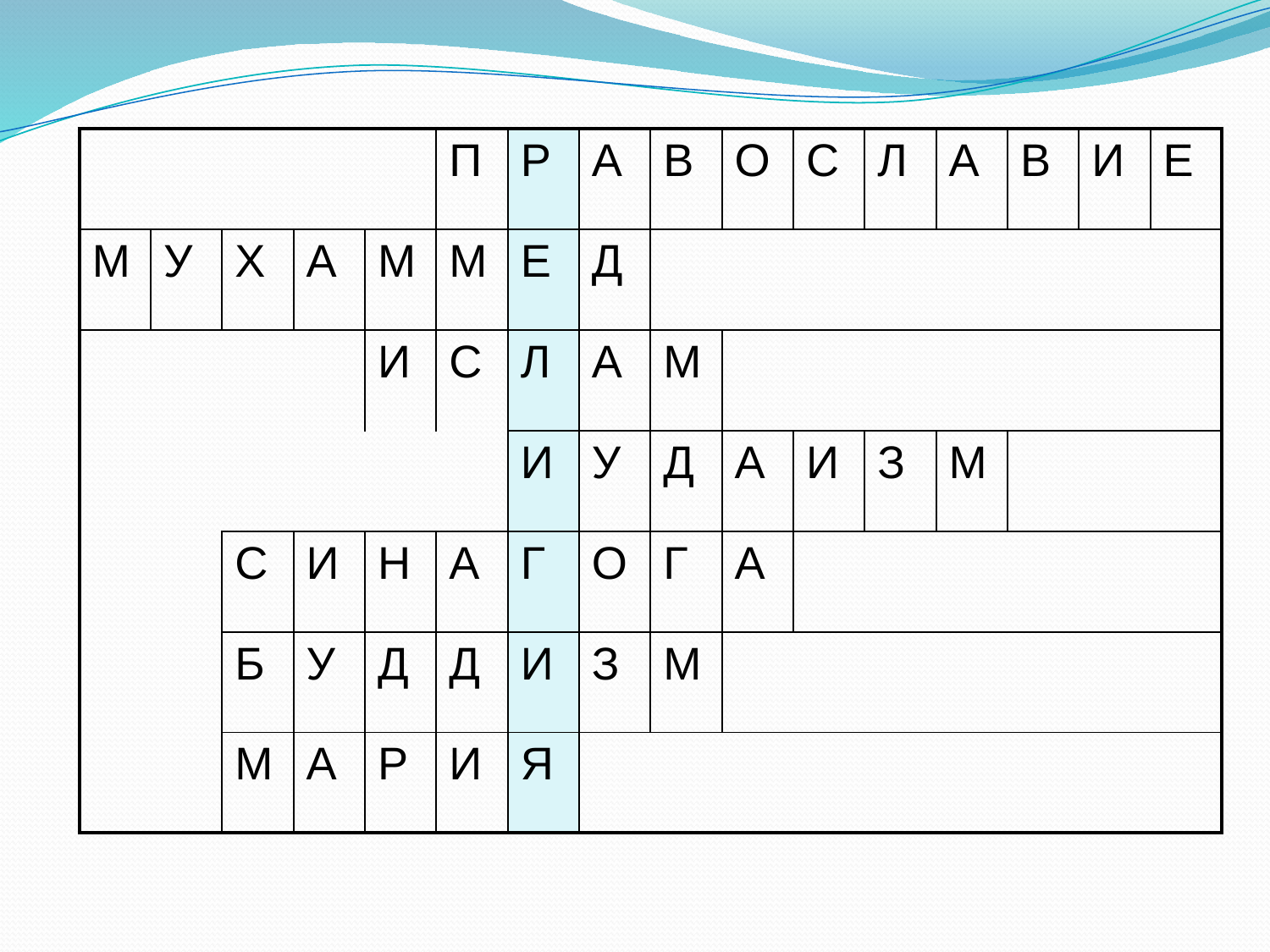

|  |  |  |  |  | П | Р | А | В | О | С | Л | А | В | И | Е |
| --- | --- | --- | --- | --- | --- | --- | --- | --- | --- | --- | --- | --- | --- | --- | --- |
| М | У | Х | А | М | М | Е | Д |  |  |  |  |  |  |  |  |
|  |  |  |  | И | С | Л | А | М |  |  |  |  |  |  |  |
|  |  |  |  |  |  | И | У | Д | А | И | З | М |  |  |  |
|  |  | С | И | Н | А | Г | О | Г | А |  |  |  |  |  |  |
|  |  | Б | У | Д | Д | И | З | М |  |  |  |  |  |  |  |
|  |  | М | А | Р | И | Я |  |  |  |  |  |  |  |  |  |